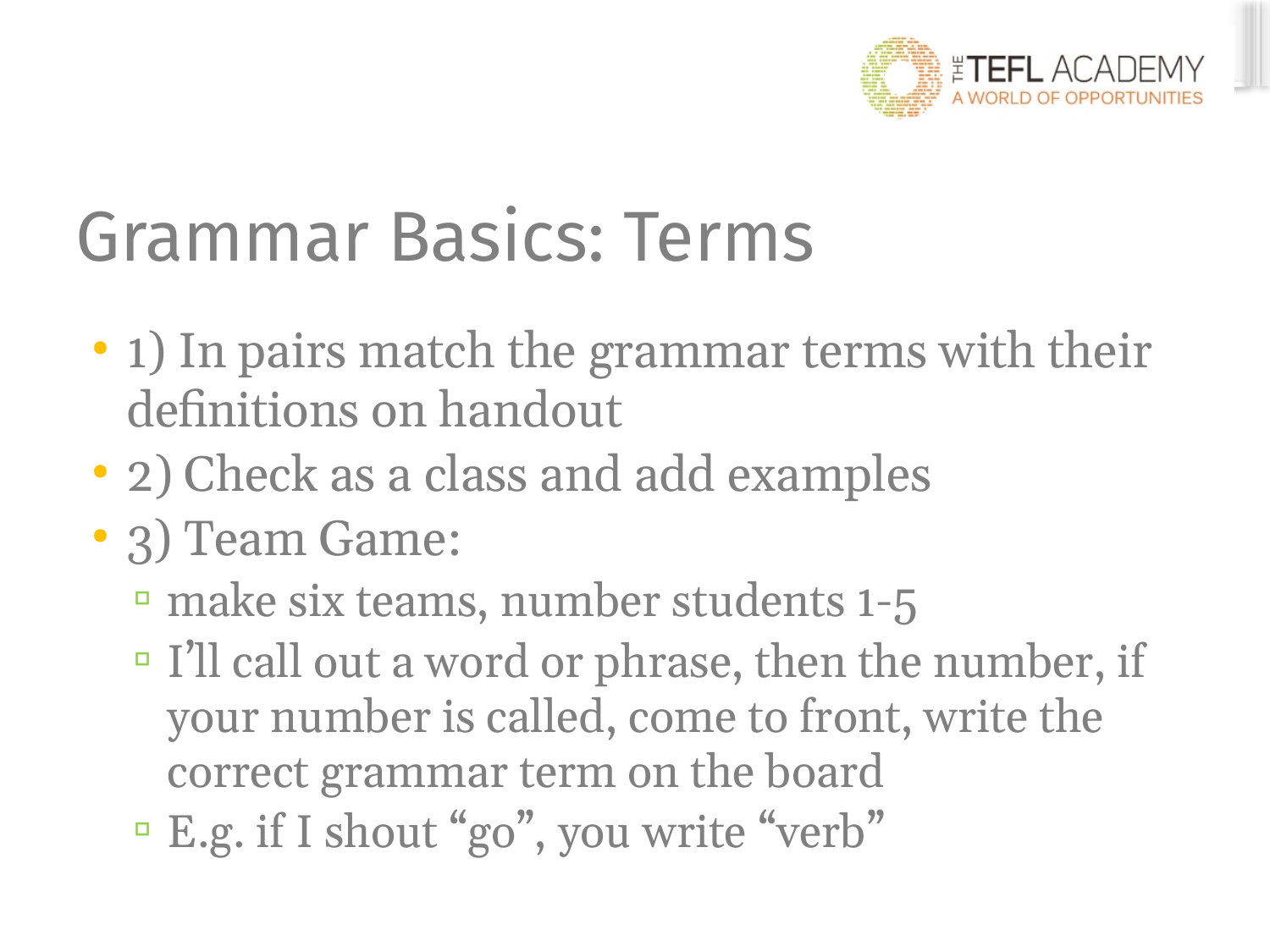

# Grammar Basics: Terms
1) In pairs match the grammar terms with their definitions on handout
2) Check as a class and add examples
3) Team Game:
make six teams, number students 1-5
I’ll call out a word or phrase, then the number, if your number is called, come to front, write the correct grammar term on the board
E.g. if I shout “go”, you write “verb”